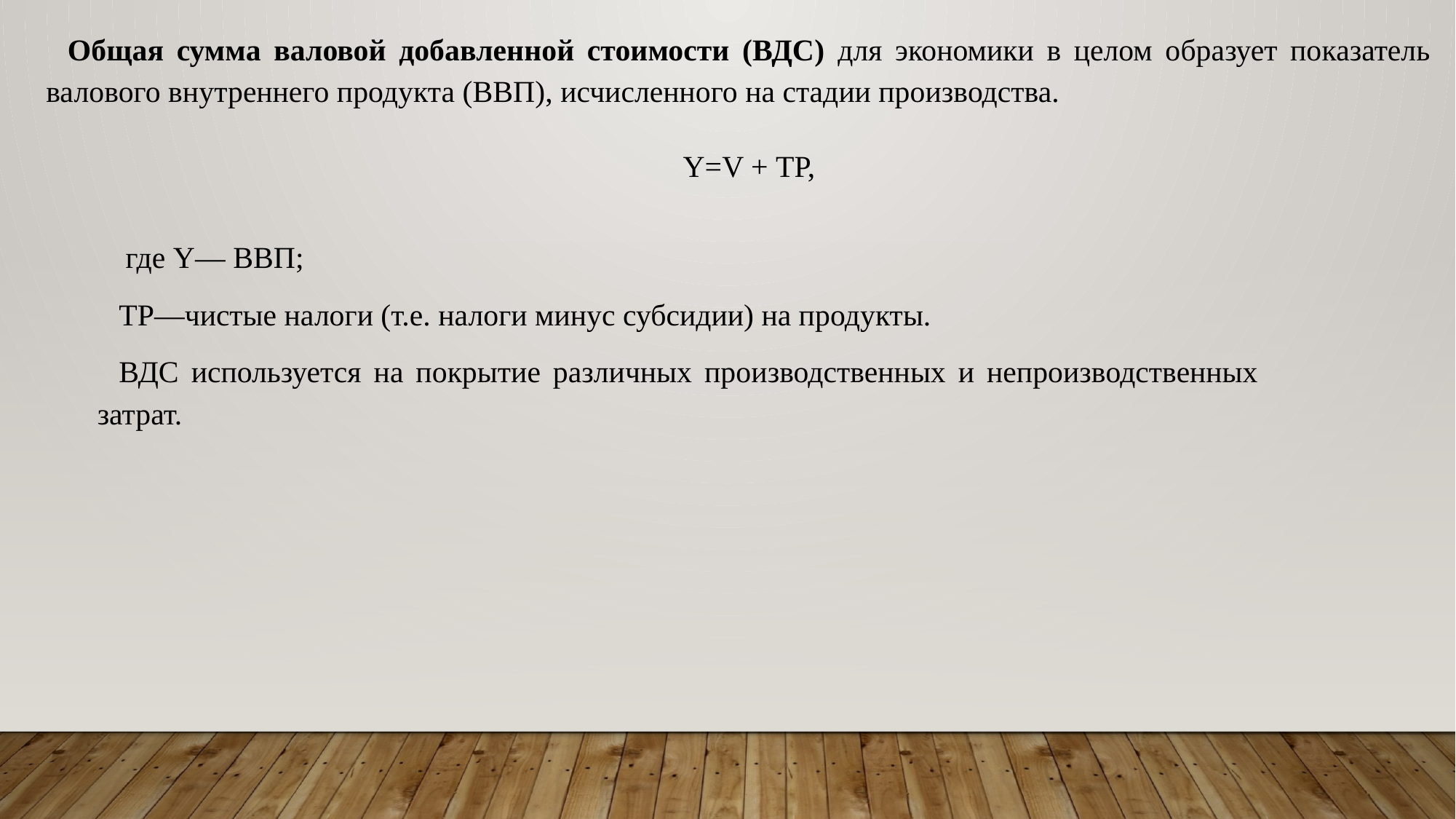

Общая сумма валовой добавленной стоимости (ВДС) для экономики в целом образует показатель валового внутреннего продукта (ВВП), исчисленного на стадии производства.
Y=V + ТР,
 где Y— ВВП;
ТР—чистые налоги (т.е. налоги минус субсидии) на продукты.
ВДС используется на покрытие различных производственных и непроизводственных затрат.